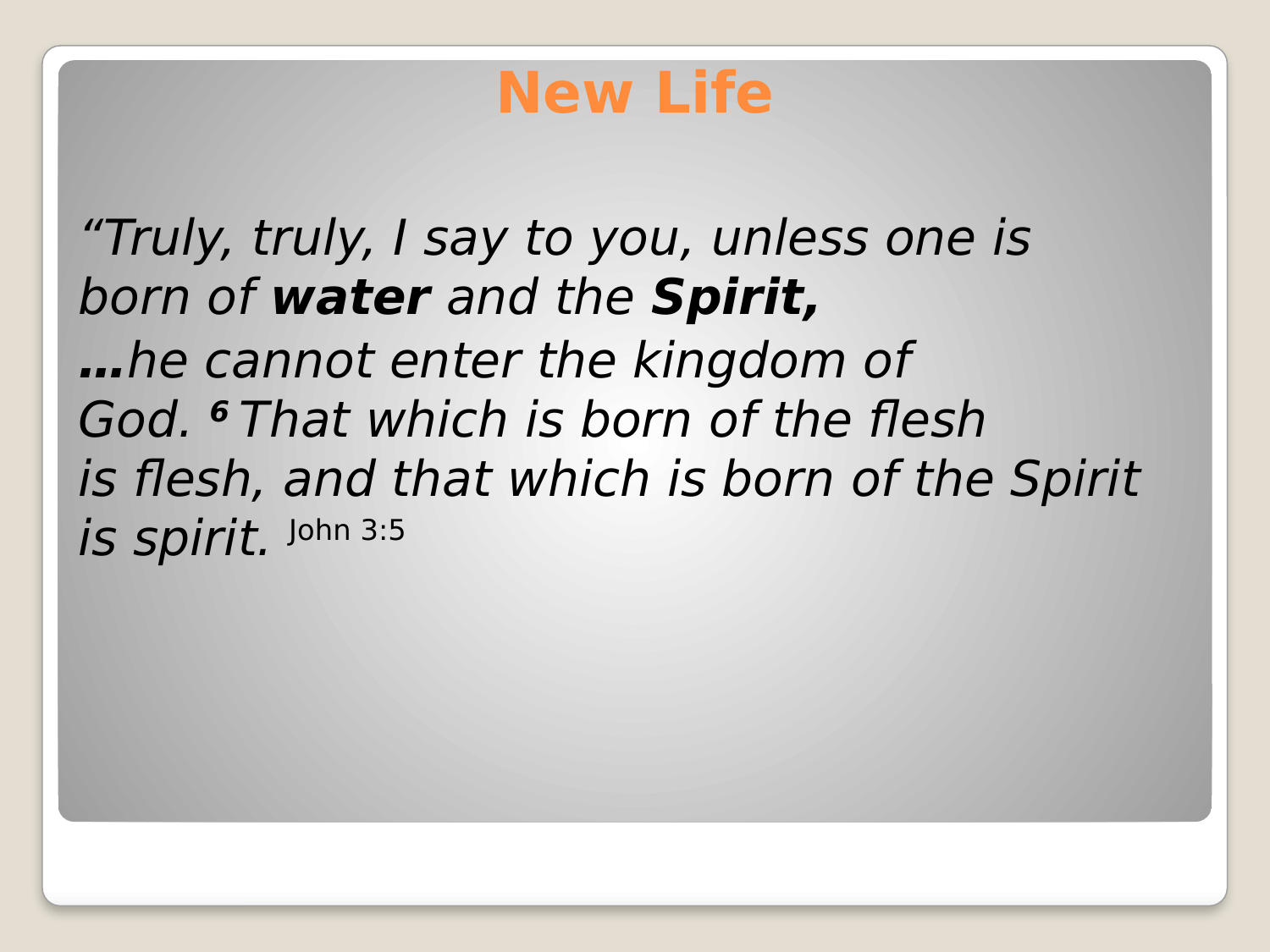

# New Life

“Truly, truly, I say to you, unless one is born of water and the Spirit,
…he cannot enter the kingdom of God. 6 That which is born of the flesh is flesh, and that which is born of the Spirit is spirit. John 3:5